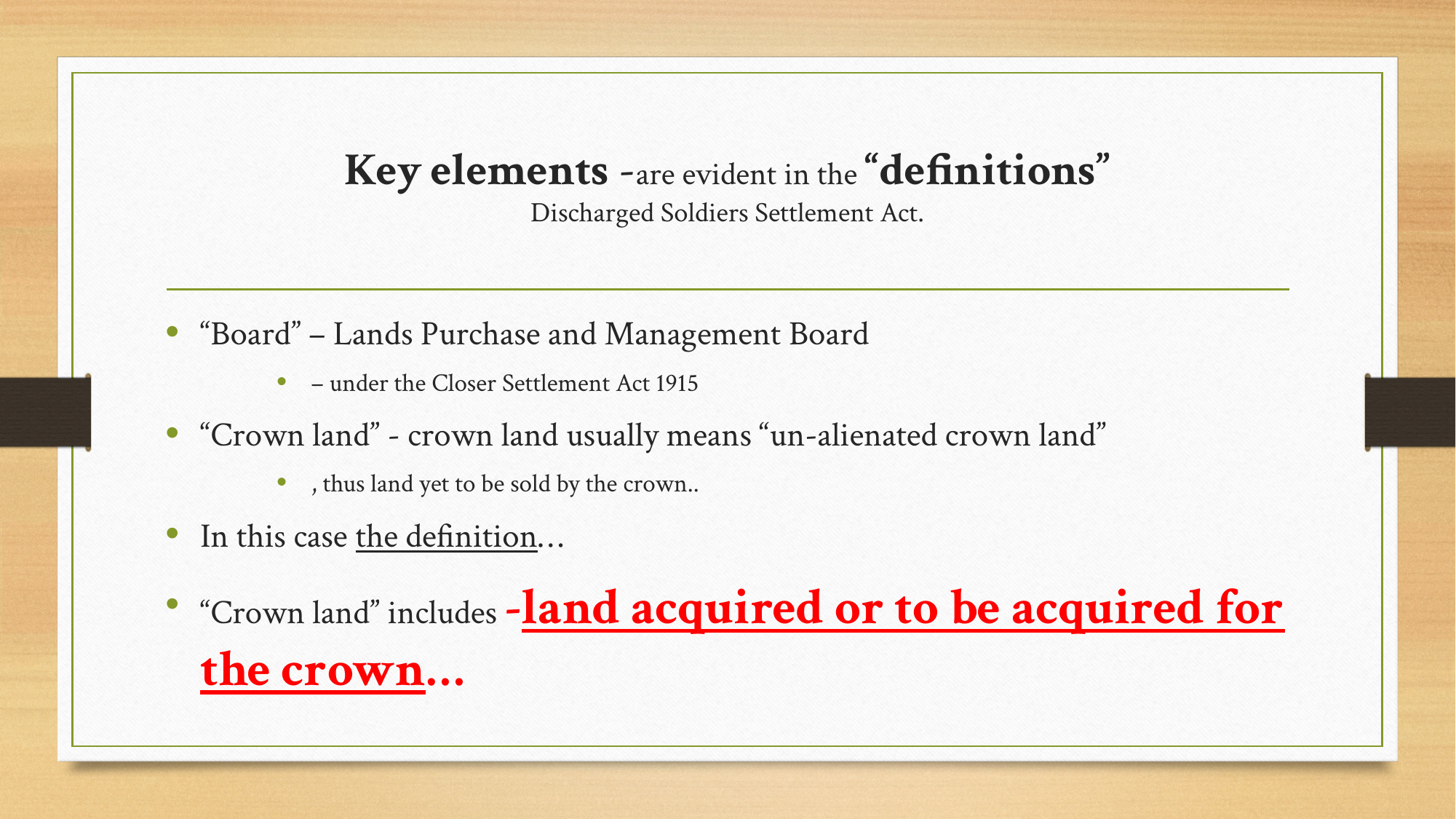

# Key elements -are evident in the “definitions” Discharged Soldiers Settlement Act.
“Board” – Lands Purchase and Management Board
– under the Closer Settlement Act 1915
“Crown land” - crown land usually means “un-alienated crown land”
, thus land yet to be sold by the crown..
In this case the definition…
“Crown land” includes -land acquired or to be acquired for the crown…